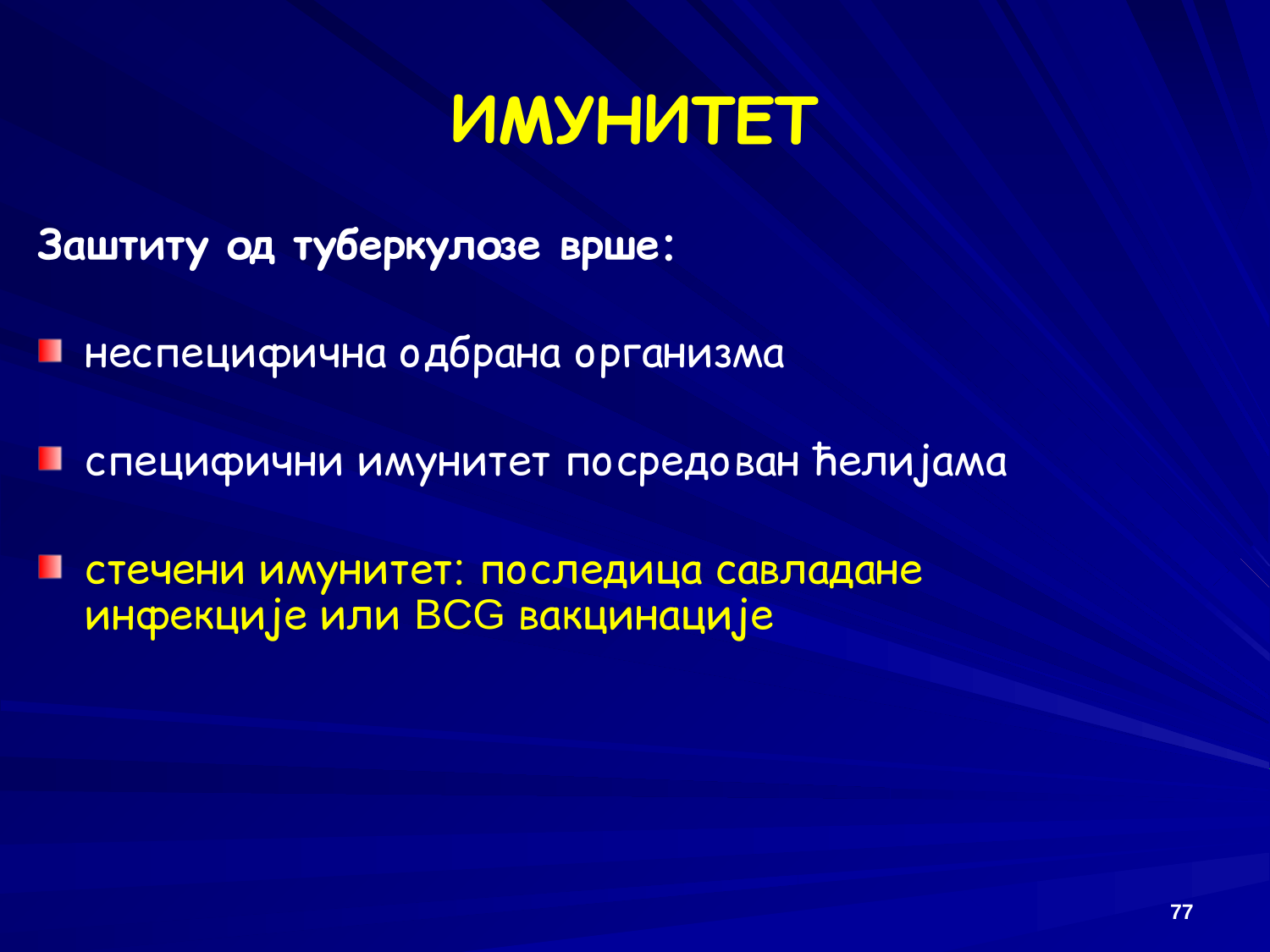

# ИМУНИТЕТ
Заштиту од туберкулозе врше:

неспецифична одбрана организма

специфични имунитет посредован ћелијама

стечени имунитет: последица савладане инфекције или BCG вакцинације
77